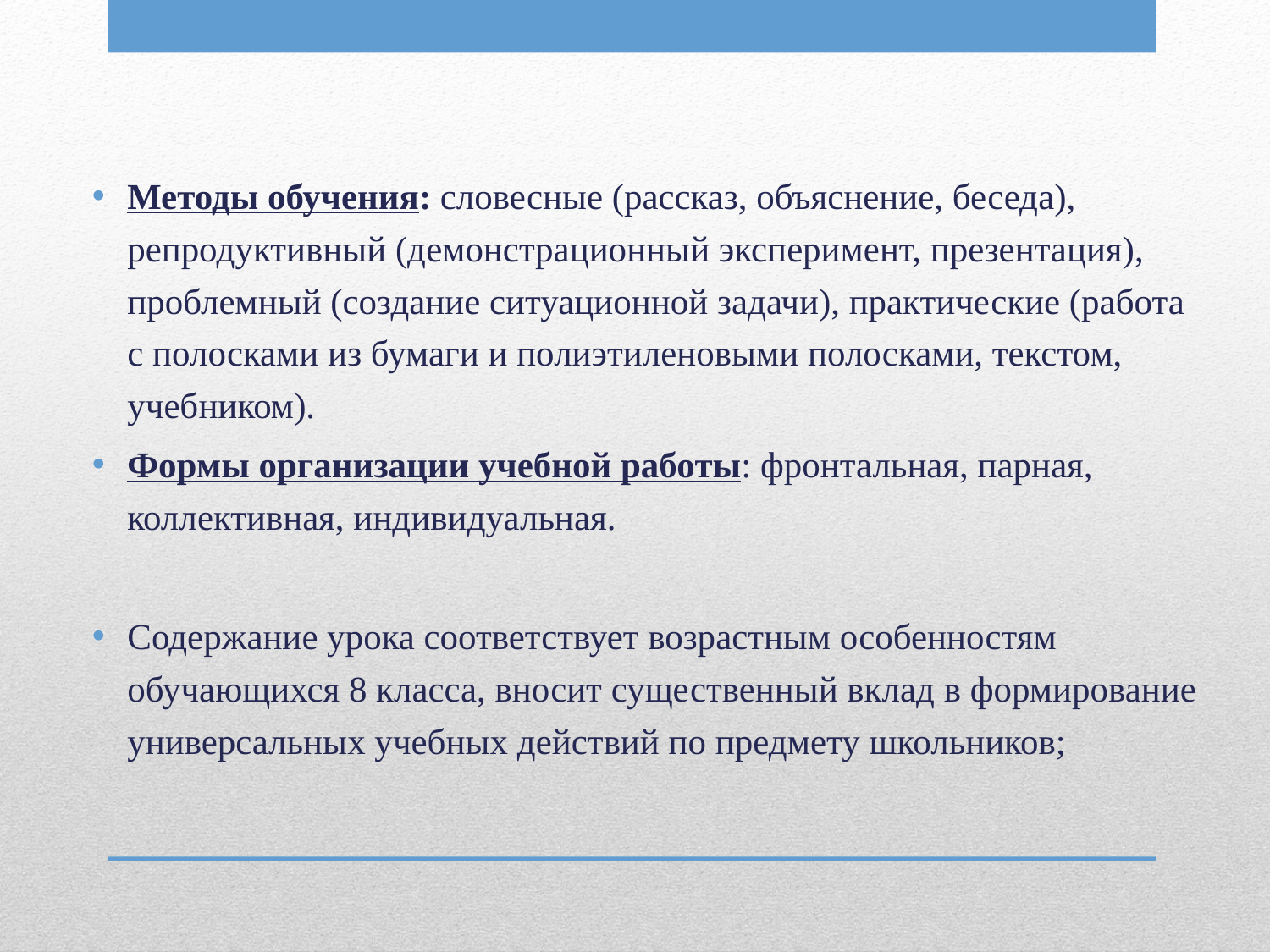

Методы обучения: словесные (рассказ, объяснение, беседа), репродуктивный (демонстрационный эксперимент, презентация), проблемный (создание ситуационной задачи), практические (работа с полосками из бумаги и полиэтиленовыми полосками, текстом,  учебником).
Формы организации учебной работы: фронтальная, парная, коллективная, индивидуальная.

Содержание урока соответствует возрастным особенностям обучающихся 8 класса, вносит существенный вклад в формирование универсальных учебных действий по предмету школьников;